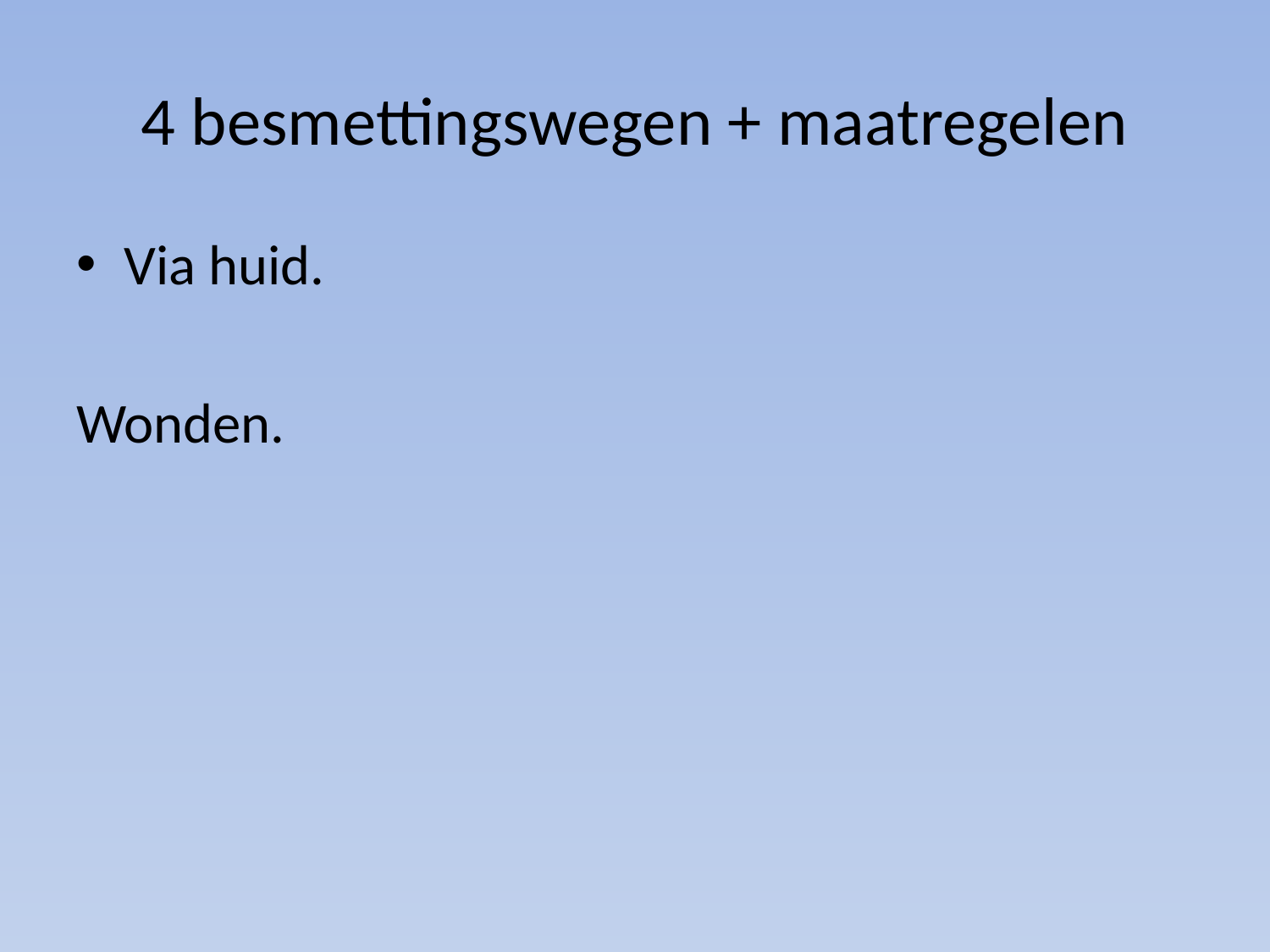

# 4 besmettingswegen + maatregelen
Via huid.

Wonden.